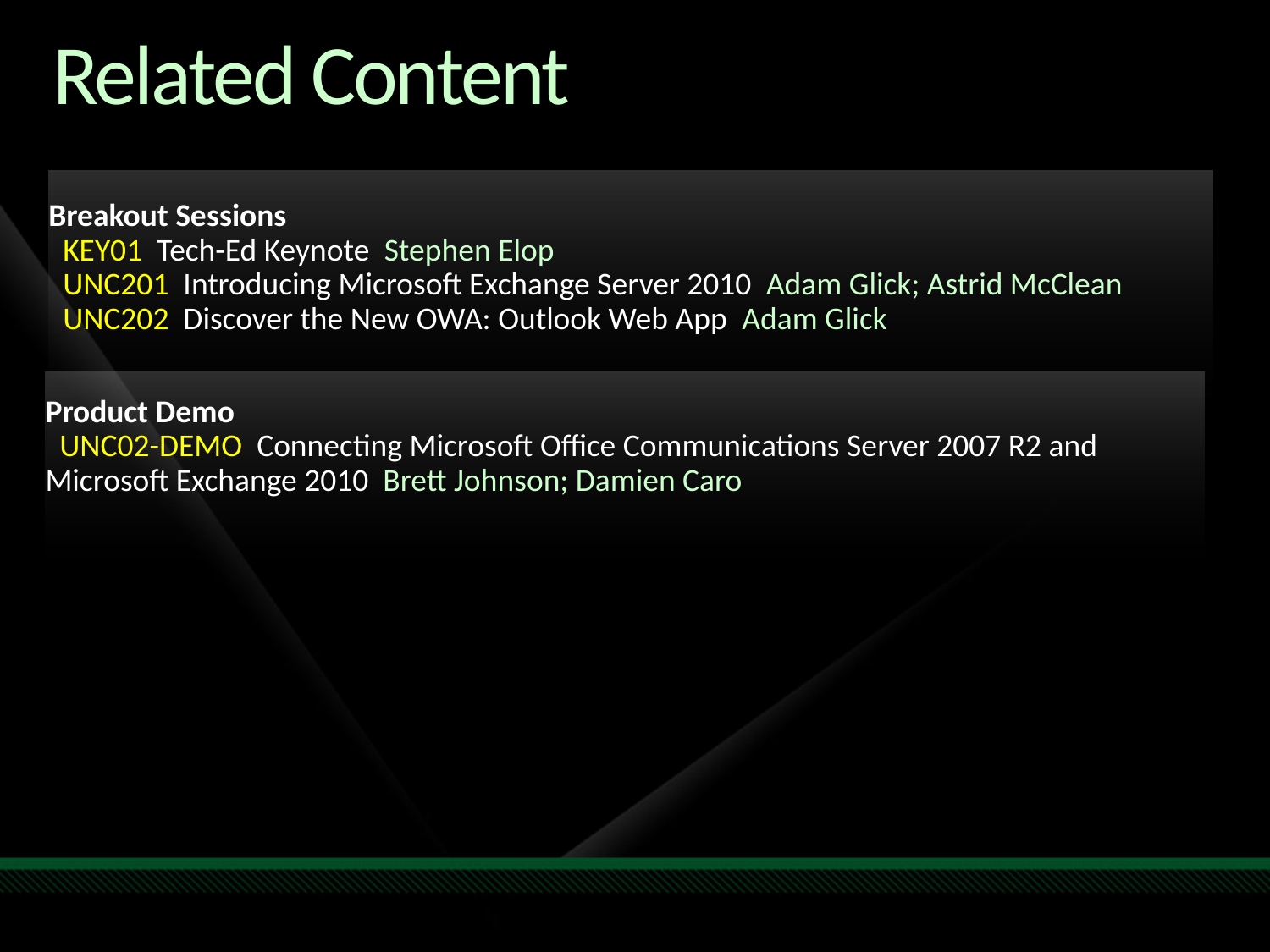

Required Slide
Speakers,
please list the Breakout Sessions,
TLC Interactive Theaters and Labs
that are related to your session.
# Related Content
Breakout Sessions
  KEY01  Tech-Ed Keynote  Stephen Elop
  UNC201  Introducing Microsoft Exchange Server 2010  Adam Glick; Astrid McClean
  UNC202  Discover the New OWA: Outlook Web App  Adam Glick

Product Demo
  UNC02-DEMO  Connecting Microsoft Office Communications Server 2007 R2 and Microsoft Exchange 2010  Brett Johnson; Damien Caro